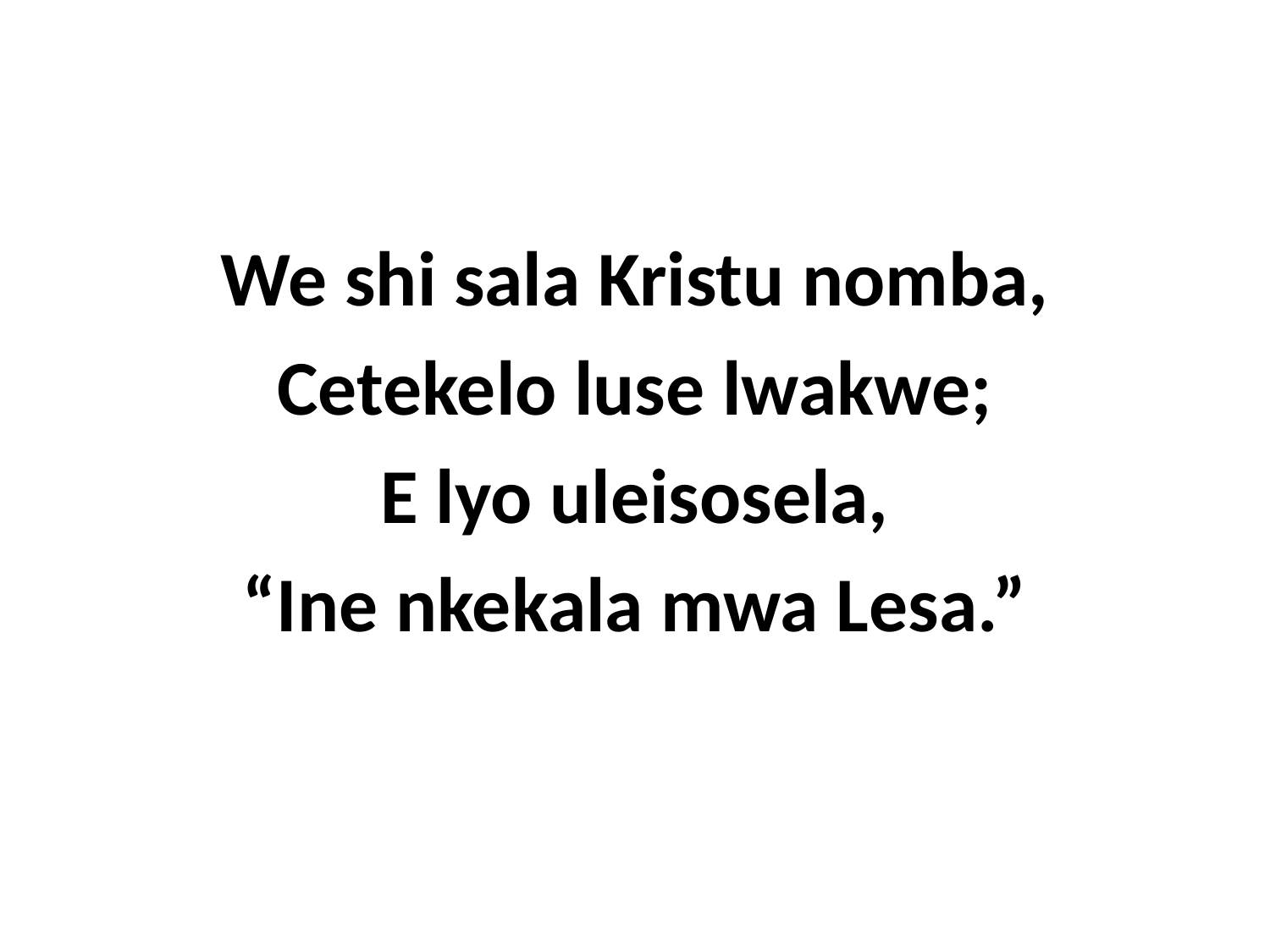

We shi sala Kristu nomba,
Cetekelo luse lwakwe;
E lyo uleisosela,
“Ine nkekala mwa Lesa.”